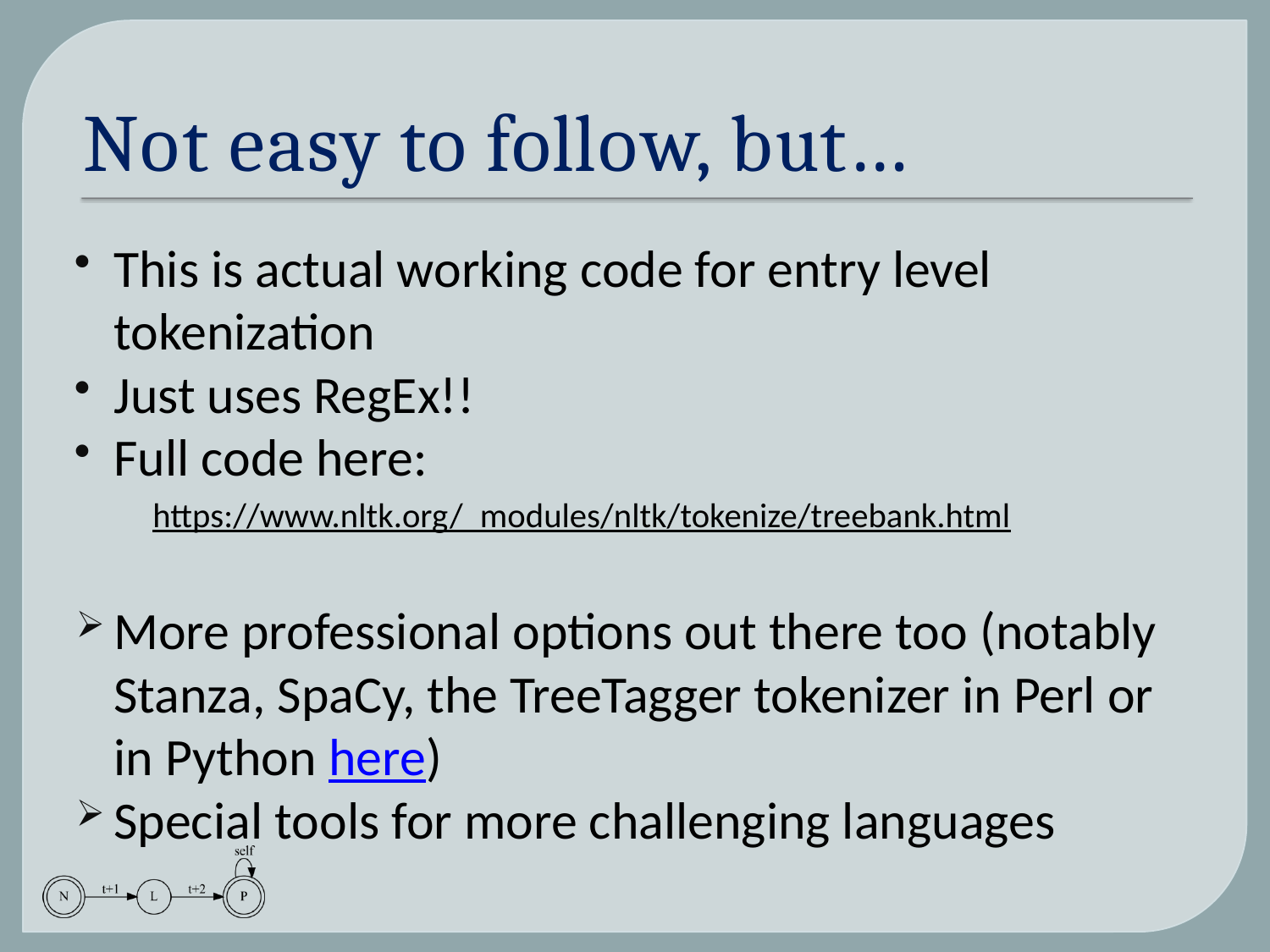

# Not easy to follow, but…
This is actual working code for entry level tokenization
Just uses RegEx!!
Full code here:
https://www.nltk.org/_modules/nltk/tokenize/treebank.html

More professional options out there too (notably Stanza, SpaCy, the TreeTagger tokenizer in Perl or in Python here)
Special tools for more challenging languages